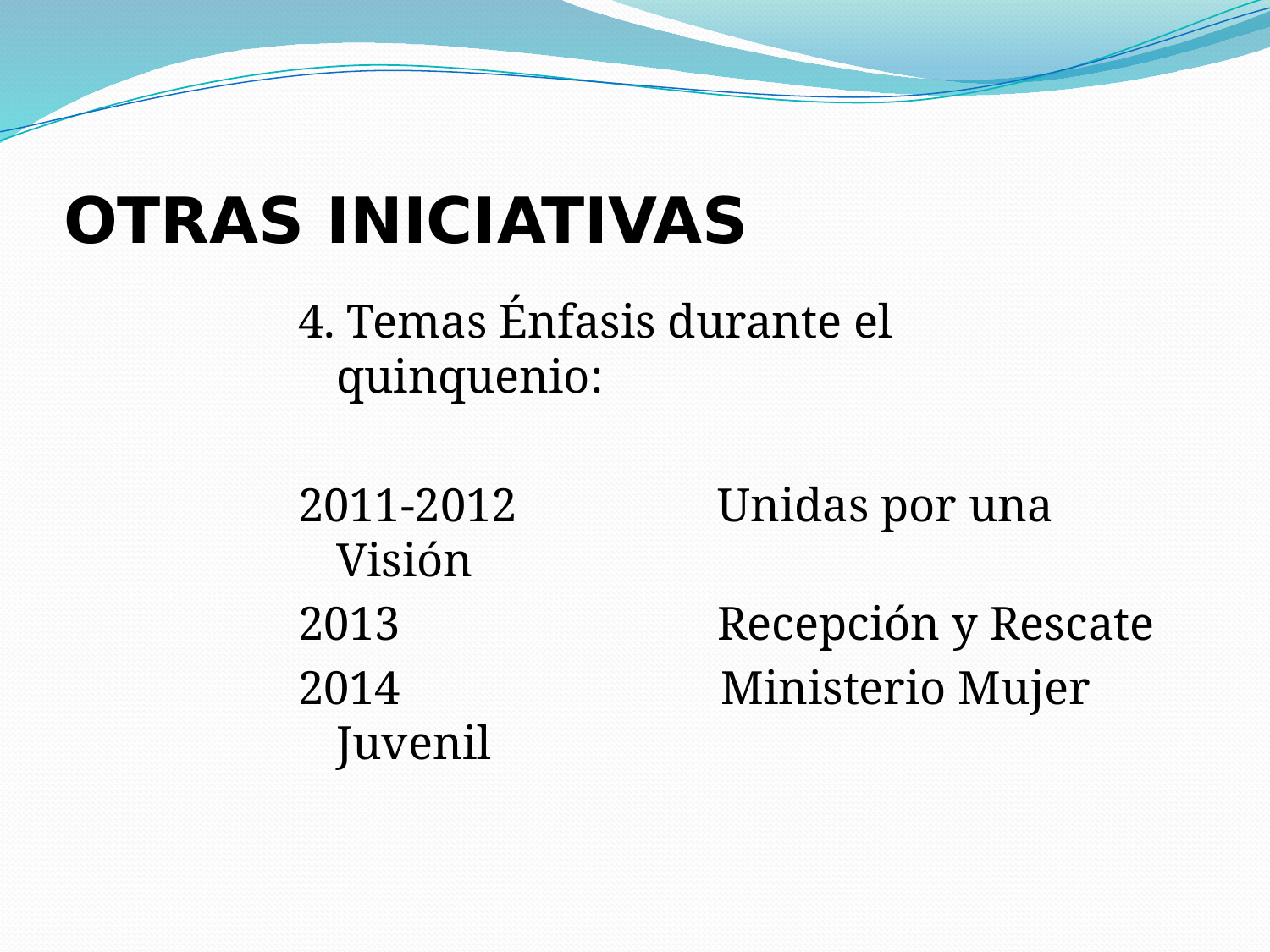

# OTRAS INICIATIVAS
4. Temas Énfasis durante el  quinquenio:

2011-2012		Unidas por una Visión
2013			Recepción y Rescate
2014		           Ministerio Mujer Juvenil